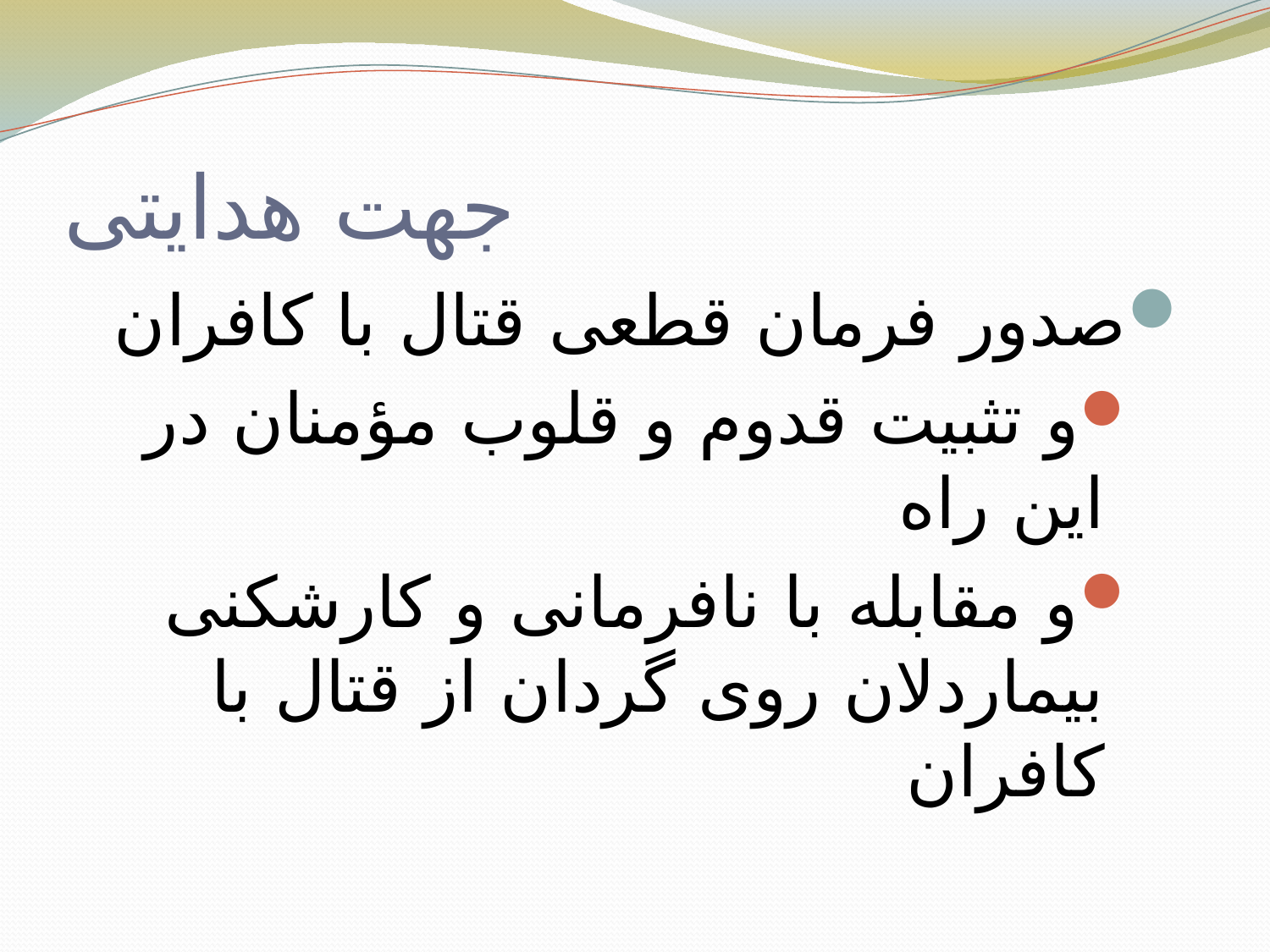

# جهت هدایتی
صدور فرمان قطعی قتال با کافران
و تثبیت قدوم و قلوب مؤمنان در این راه
و مقابله با نافرمانی و کارشکنی بیماردلان روی گردان از قتال با کافران